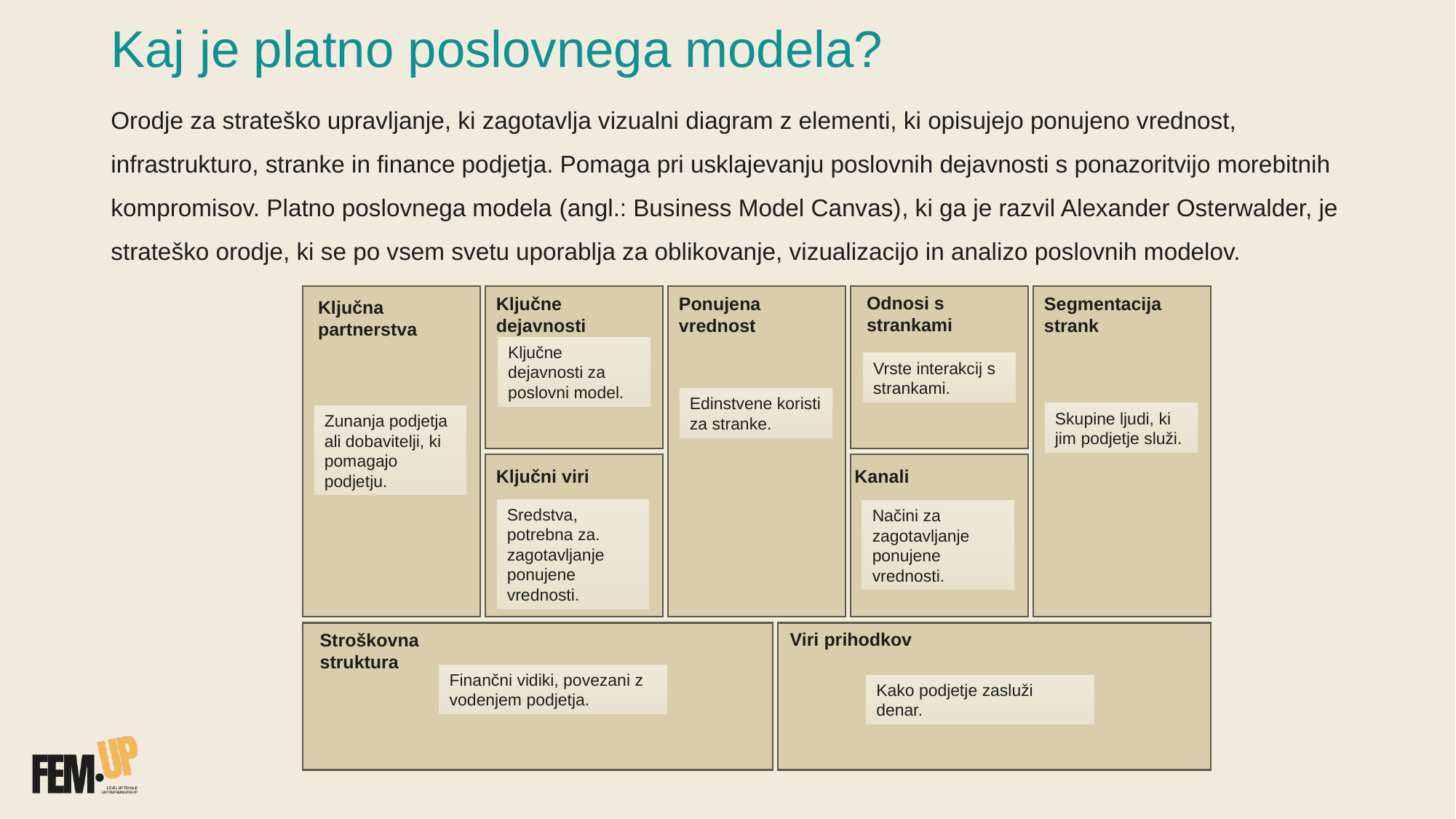

# Kaj je platno poslovnega modela?
Orodje za strateško upravljanje, ki zagotavlja vizualni diagram z elementi, ki opisujejo ponujeno vrednost, infrastrukturo, stranke in finance podjetja. Pomaga pri usklajevanju poslovnih dejavnosti s ponazoritvijo morebitnih kompromisov. Platno poslovnega modela (angl.: Business Model Canvas), ki ga je razvil Alexander Osterwalder, je strateško orodje, ki se po vsem svetu uporablja za oblikovanje, vizualizacijo in analizo poslovnih modelov.

Odnosi s strankami
Segmentacija strank
Ponujena vrednost
Ključne dejavnosti
Ključna partnerstva
Kanali
Ključni viri
Viri prihodkov
Stroškovna struktura
Vrste interakcij s strankami.
Edinstvene koristi za stranke.
Skupine ljudi, ki jim podjetje služi.
Zunanja podjetja ali dobavitelji, ki pomagajo podjetju.
Sredstva, potrebna za. zagotavljanje ponujene vrednosti.
Načini za zagotavljanje ponujene vrednosti.
Finančni vidiki, povezani z vodenjem podjetja.
Kako podjetje zasluži denar.
Groups of people the business serves.
Ključne dejavnosti za poslovni model.